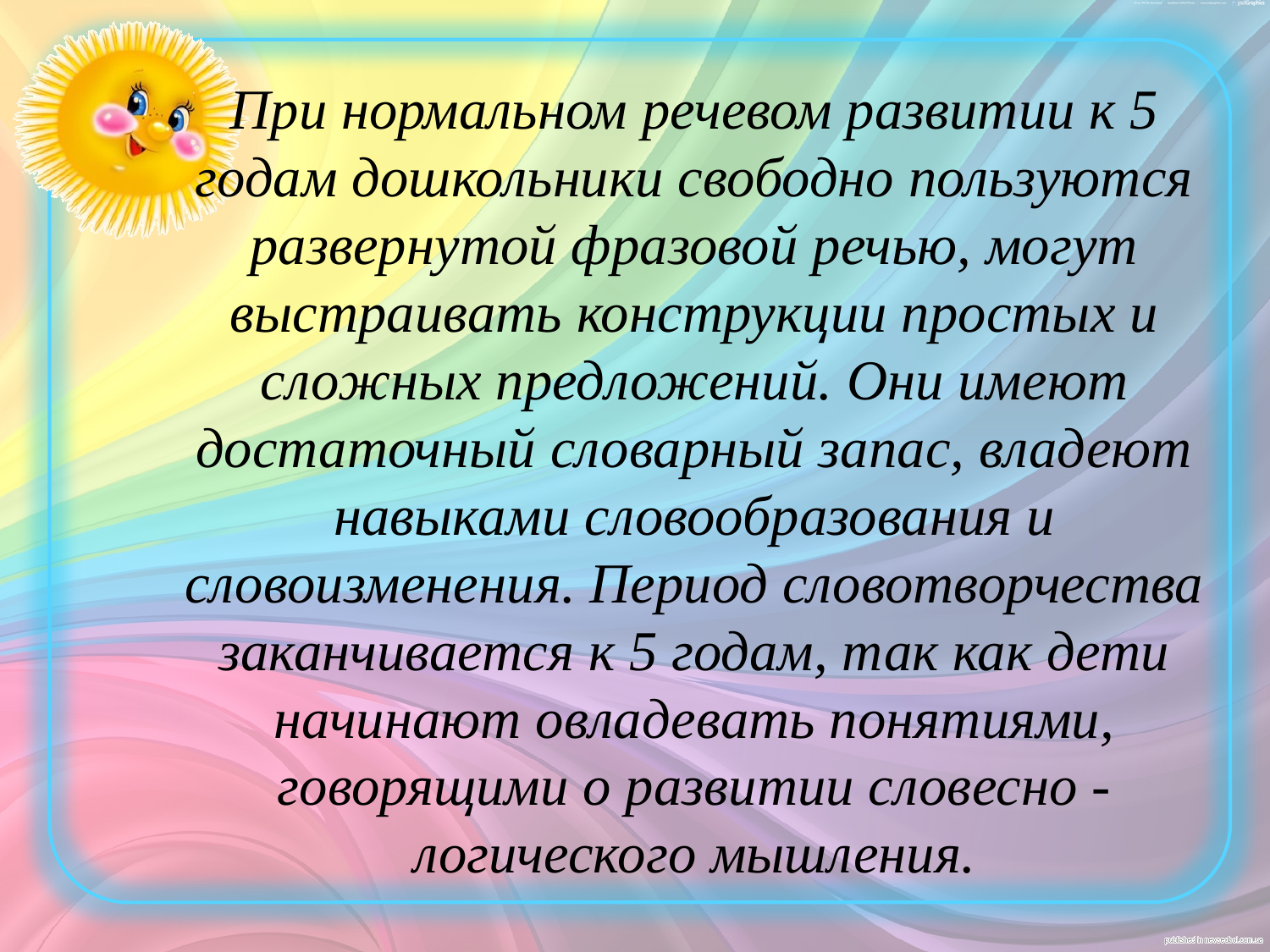

# При нормальном речевом развитии к 5 годам дошкольники свободно пользуются развернутой фразовой речью, могут выстраивать конструкции простых и сложных предложений. Они имеют достаточный словарный запас, владеют навыками словообразования и словоизменения. Период словотворчества заканчивается к 5 годам, так как дети начинают овладевать понятиями, говорящими о развитии словесно - логического мышления.